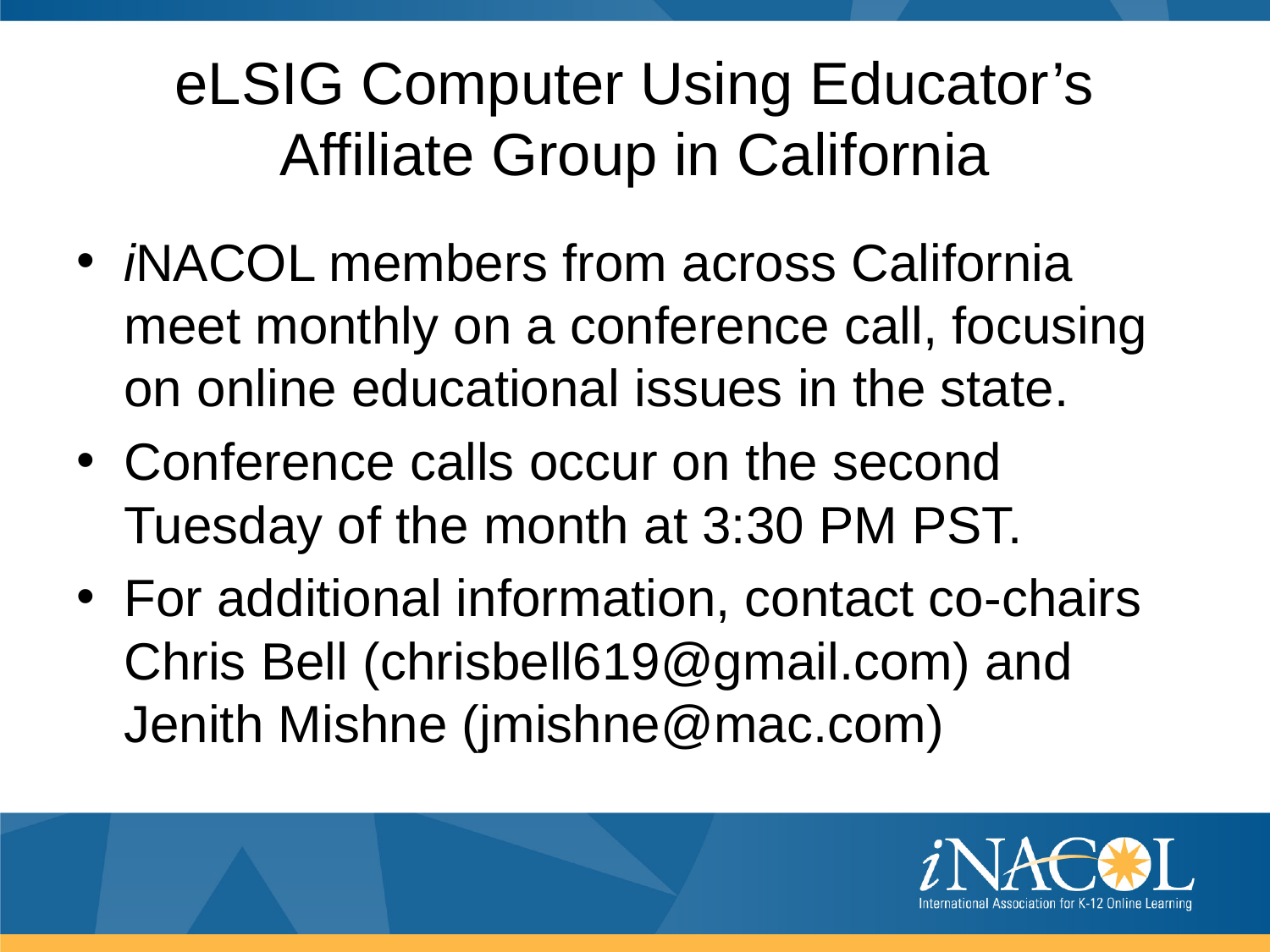

# eLSIG Computer Using Educator’s Affiliate Group in California
iNACOL members from across California meet monthly on a conference call, focusing on online educational issues in the state.
Conference calls occur on the second Tuesday of the month at 3:30 PM PST.
For additional information, contact co-chairs Chris Bell (chrisbell619@gmail.com) and Jenith Mishne (jmishne@mac.com)